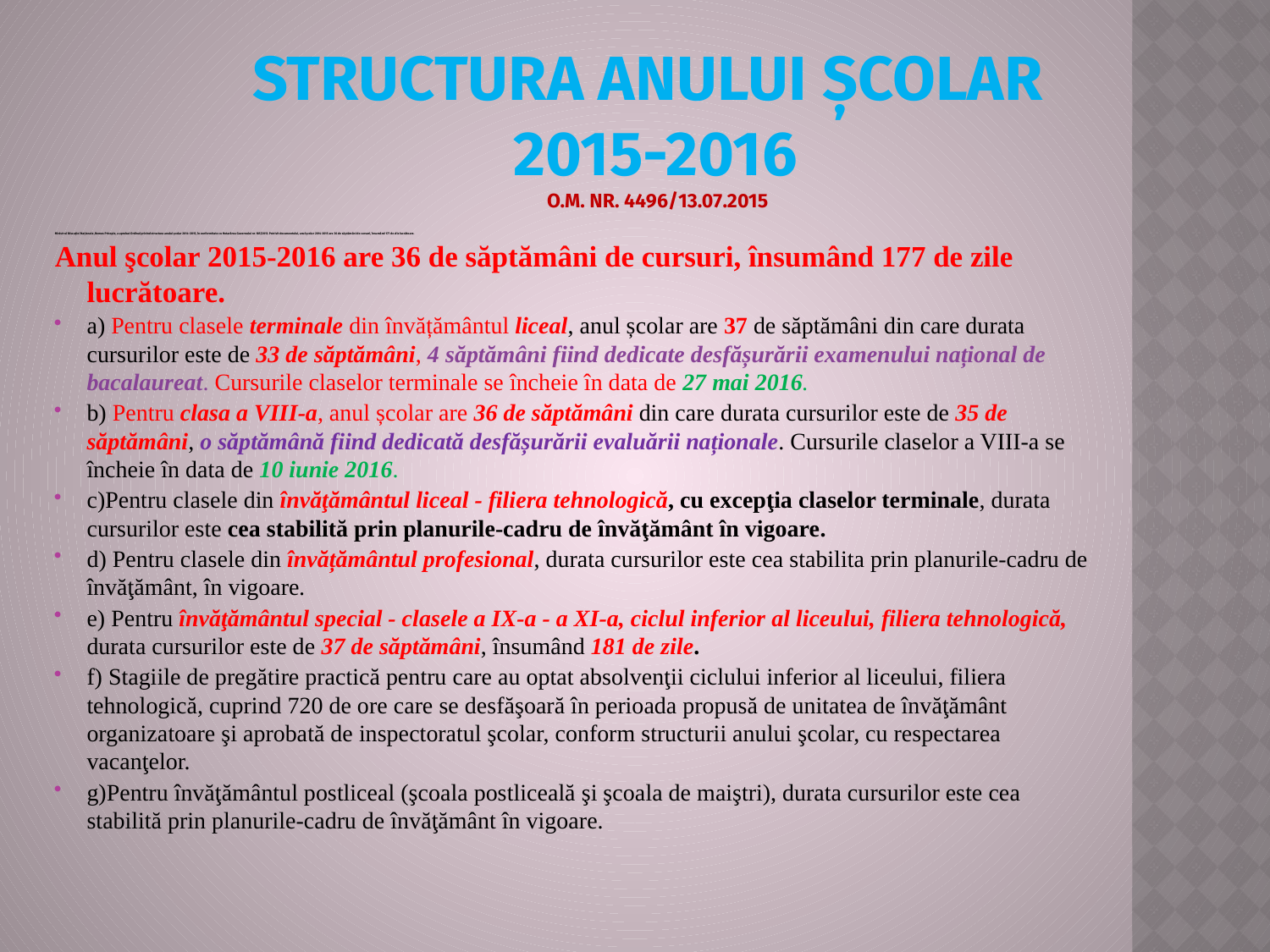

# Structura anului școlar 2015-2016 O.M. Nr. 4496/13.07.2015

Ministrul Educaţiei Naţionale, Remus Pricopie, a aprobat Ordinul privind structura anului şcolar 2014–2015, în conformitate cu Hotarârea Guvernului nr. 185/2013. Potrivit documentului, anul şcolar 2014-2015 are 36 de săptămâni de cursuri, însumând 177 de zile lucrătoare.
Anul şcolar 2015-2016 are 36 de săptămâni de cursuri, însumând 177 de zile lucrătoare.
a) Pentru clasele terminale din învățământul liceal, anul școlar are 37 de săptămâni din care durata cursurilor este de 33 de săptămâni, 4 săptămâni fiind dedicate desfășurării examenului național de bacalaureat. Cursurile claselor terminale se încheie în data de 27 mai 2016.
b) Pentru clasa a VIII-a, anul școlar are 36 de săptămâni din care durata cursurilor este de 35 de săptămâni, o săptămână fiind dedicată desfășurării evaluării naționale. Cursurile claselor a VIII-a se încheie în data de 10 iunie 2016.
c)Pentru clasele din învăţământul liceal - filiera tehnologică, cu excepţia claselor terminale, durata cursurilor este cea stabilită prin planurile-cadru de învăţământ în vigoare.
d) Pentru clasele din învățământul profesional, durata cursurilor este cea stabilita prin planurile-cadru de învăţământ, în vigoare.
e) Pentru învăţământul special - clasele a IX-a - a XI-a, ciclul inferior al liceului, filiera tehnologică, durata cursurilor este de 37 de săptămâni, însumând 181 de zile.
f) Stagiile de pregătire practică pentru care au optat absolvenţii ciclului inferior al liceului, filiera tehnologică, cuprind 720 de ore care se desfăşoară în perioada propusă de unitatea de învăţământ organizatoare şi aprobată de inspectoratul şcolar, conform structurii anului şcolar, cu respectarea vacanţelor.
g)Pentru învăţământul postliceal (şcoala postliceală şi şcoala de maiştri), durata cursurilor este cea stabilită prin planurile-cadru de învăţământ în vigoare.